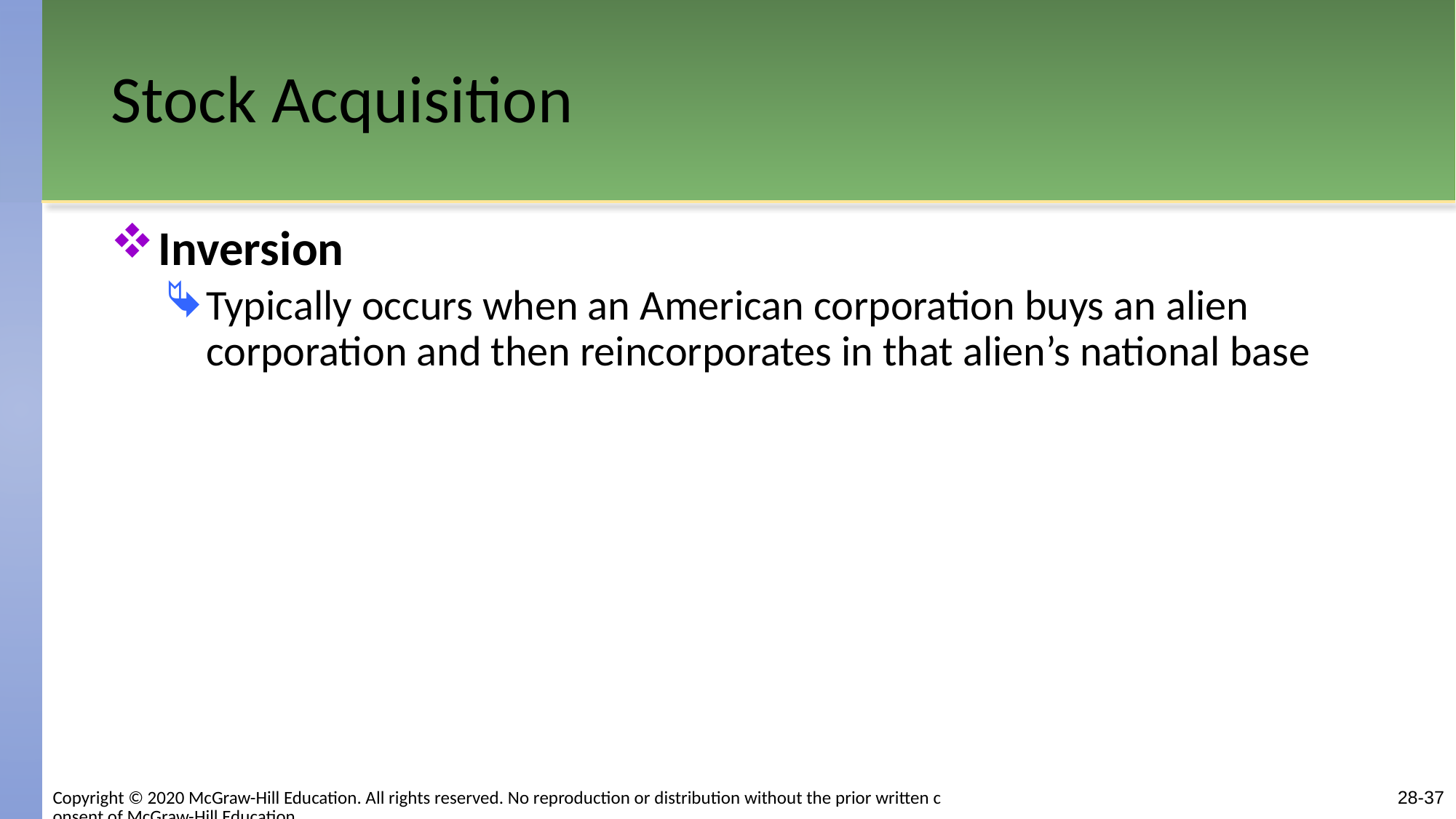

# Stock Acquisition
Inversion
Typically occurs when an American corporation buys an alien corporation and then reincorporates in that alien’s national base
Copyright © 2020 McGraw-Hill Education. All rights reserved. No reproduction or distribution without the prior written consent of McGraw-Hill Education.
28-37